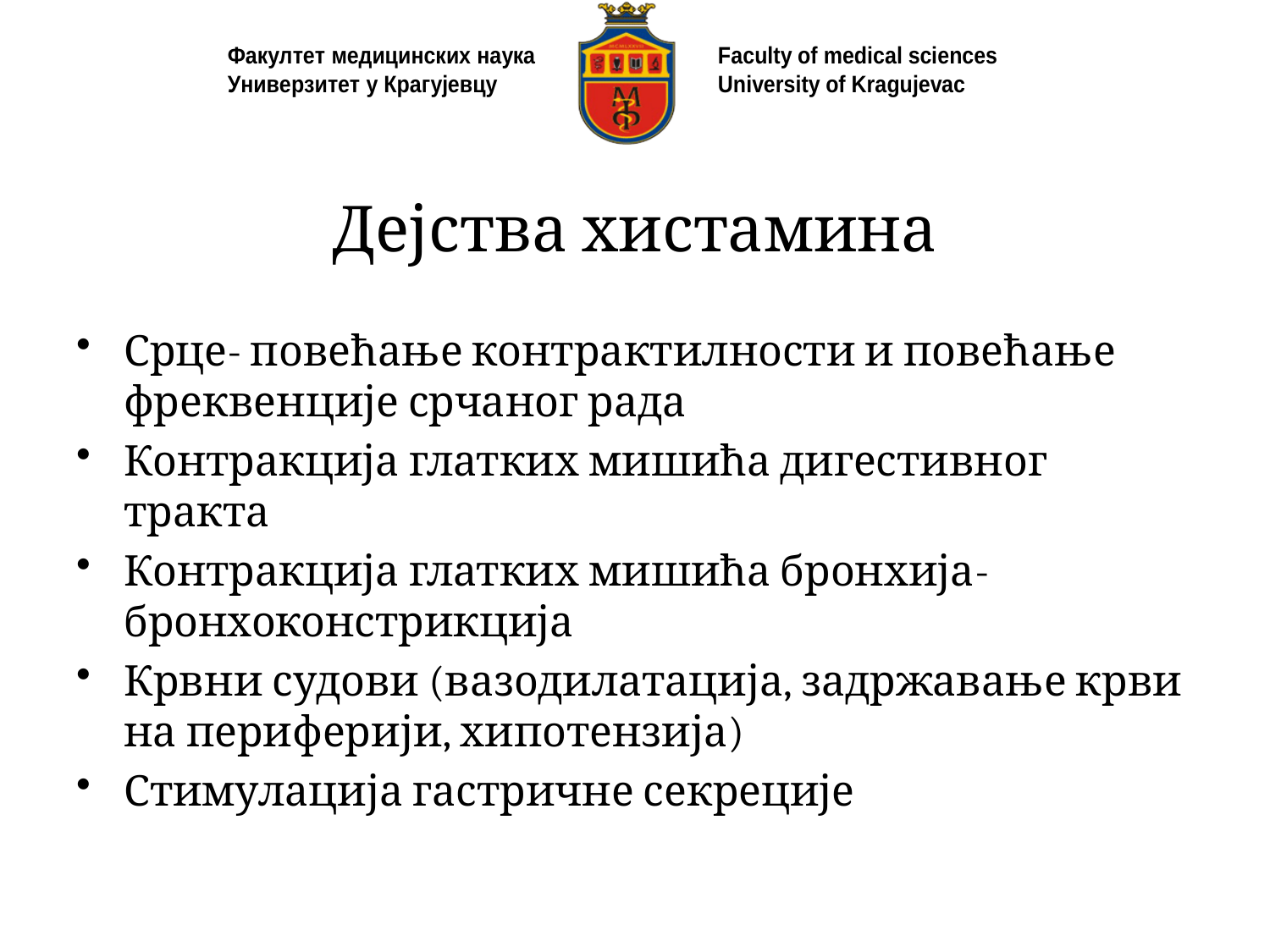

# Дејства хистамина
Срце- повећање контрактилности и повећање фреквенције срчаног рада
Контракција глатких мишића дигестивног тракта
Контракција глатких мишића бронхија- бронхоконстрикција
Крвни судови (вазодилатација, задржавање крви на периферији, хипотензија)
Стимулација гастричне секреције